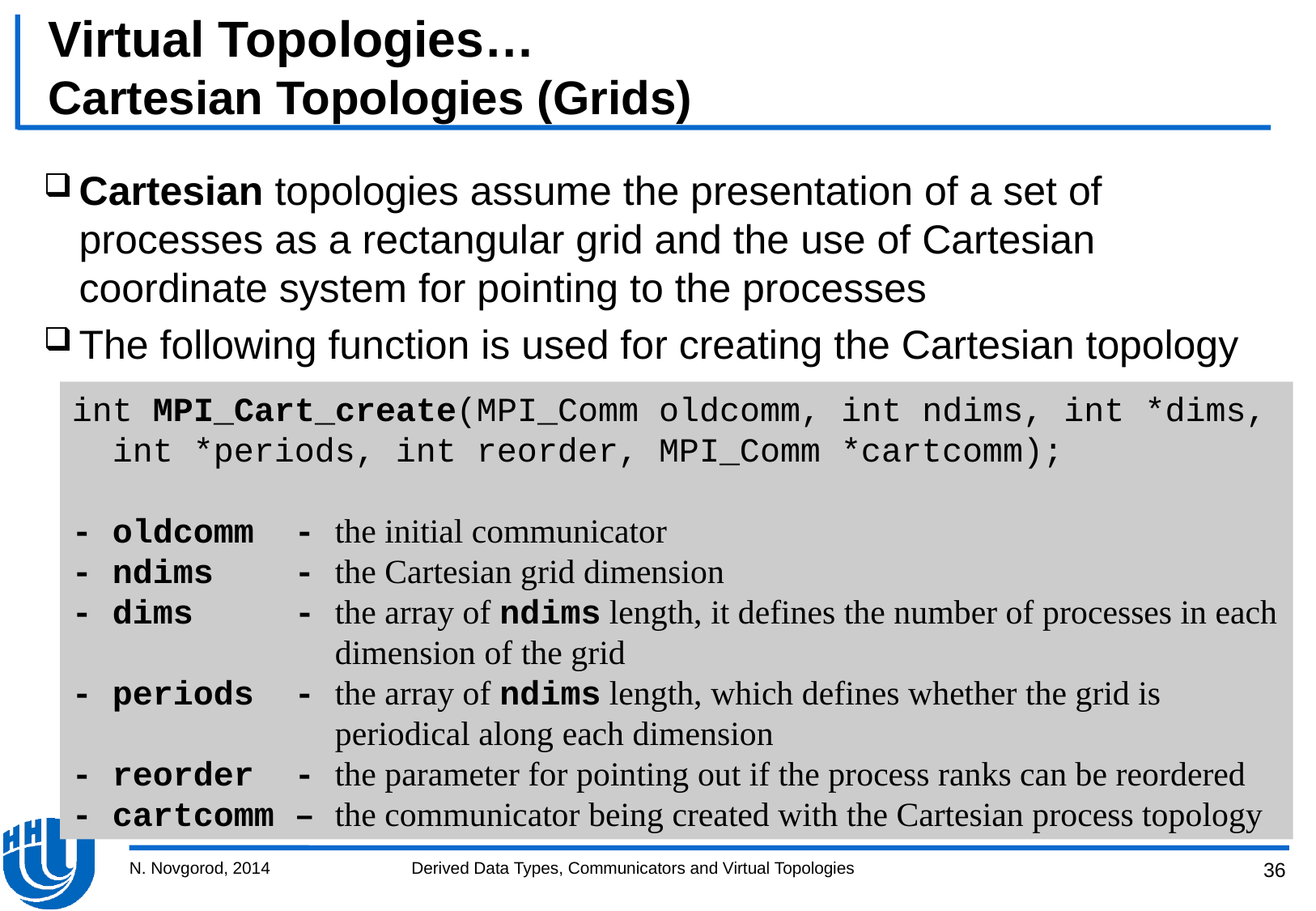

# Virtual Topologies… Cartesian Topologies (Grids)
Cartesian topologies assume the presentation of a set of processes as a rectangular grid and the use of Cartesian coordinate system for pointing to the processes
The following function is used for creating the Cartesian topology
int MPI_Cart_create(MPI_Comm oldcomm, int ndims, int *dims,
  int *periods, int reorder, MPI_Comm *cartcomm);

- oldcomm  - the initial communicator
- ndims    - the Cartesian grid dimension
- dims     - the array of ndims length, it defines the number of processes in each
             dimension of the grid
- periods  - the array of ndims length, which defines whether the grid is
             periodical along each dimension
- reorder  - the parameter for pointing out if the process ranks can be reordered
- cartcomm – the communicator being created with the Cartesian process topology
N. Novgorod, 2014
Derived Data Types, Communicators and Virtual Topologies
36